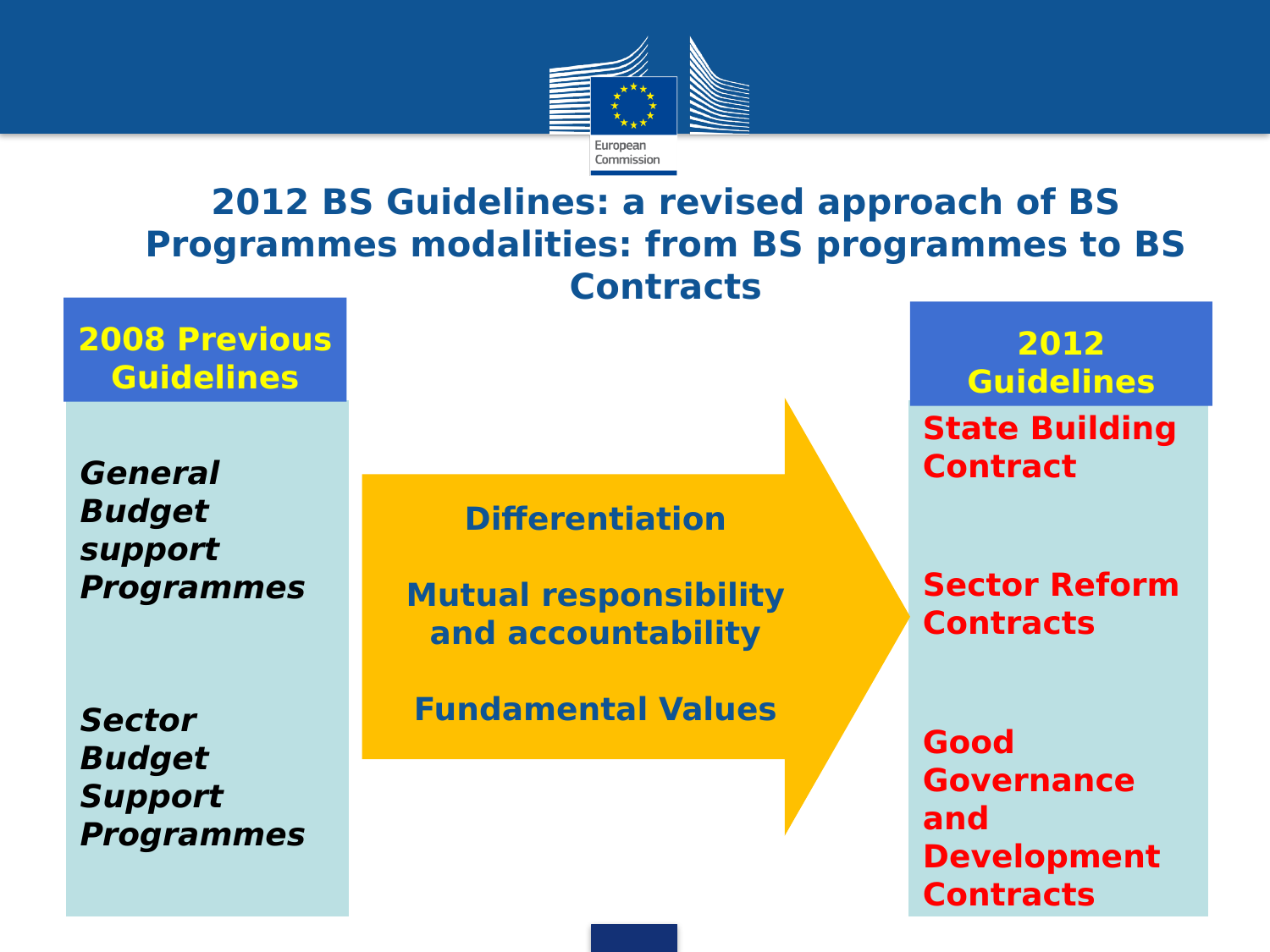

# 2012 BS Guidelines: a revised approach of BS Programmes modalities: from BS programmes to BS Contracts
2008 Previous Guidelines
2012 Guidelines

Differentiation

Mutual responsibility and accountability

Fundamental Values

State Building Contract

Sector Reform Contracts

Good Governance and Development Contracts

General Budget support Programmes

Sector Budget Support Programmes
22